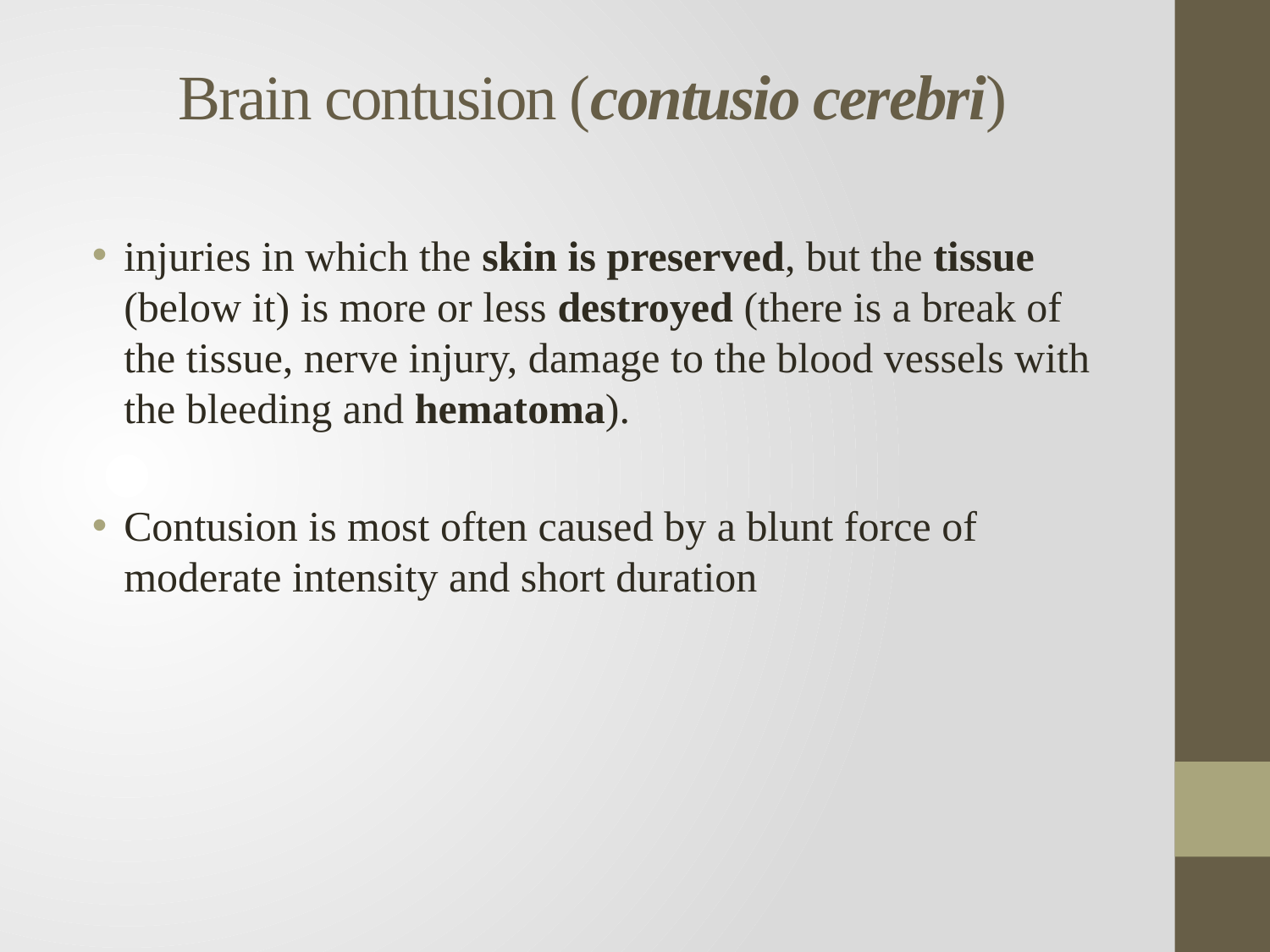

# Brain contusion (contusio cerebri)
injuries in which the skin is preserved, but the tissue (below it) is more or less destroyed (there is a break of the tissue, nerve injury, damage to the blood vessels with the bleeding and hematoma).

Contusion is most often caused by a blunt force of moderate intensity and short duration